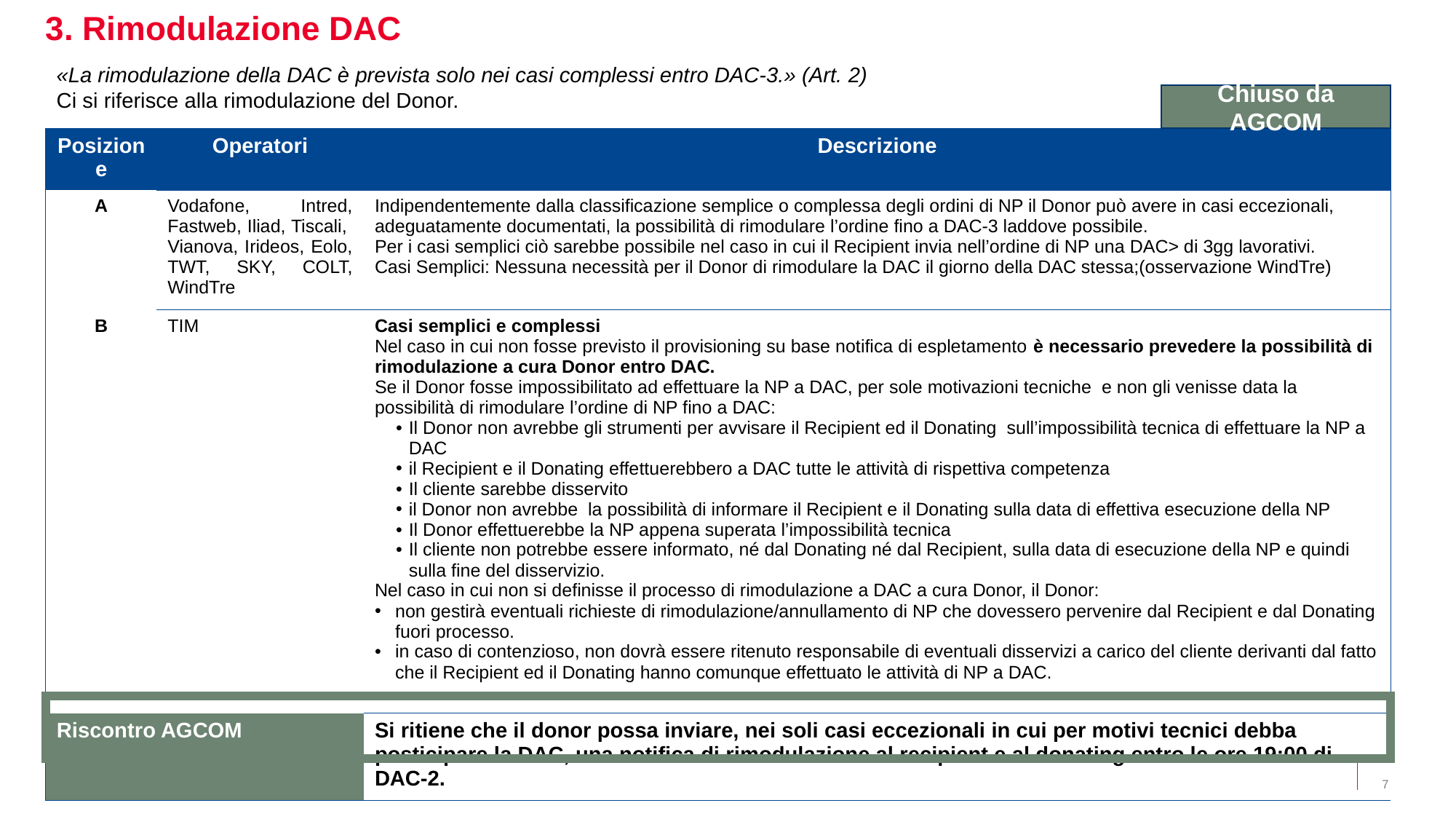

3. Rimodulazione DAC

«La rimodulazione della DAC è prevista solo nei casi complessi entro DAC-3.» (Art. 2)
Ci si riferisce alla rimodulazione del Donor.
Chiuso da AGCOM
| Posizione | Operatori | Descrizione |
| --- | --- | --- |
| A | Vodafone, Intred, Fastweb, Iliad, Tiscali, Vianova, Irideos, Eolo, TWT, SKY, COLT, WindTre | Indipendentemente dalla classificazione semplice o complessa degli ordini di NP il Donor può avere in casi eccezionali, adeguatamente documentati, la possibilità di rimodulare l’ordine fino a DAC-3 laddove possibile. Per i casi semplici ciò sarebbe possibile nel caso in cui il Recipient invia nell’ordine di NP una DAC> di 3gg lavorativi. Casi Semplici: Nessuna necessità per il Donor di rimodulare la DAC il giorno della DAC stessa;(osservazione WindTre) |
| B | TIM | Casi semplici e complessi Nel caso in cui non fosse previsto il provisioning su base notifica di espletamento è necessario prevedere la possibilità di rimodulazione a cura Donor entro DAC. Se il Donor fosse impossibilitato ad effettuare la NP a DAC, per sole motivazioni tecniche e non gli venisse data la possibilità di rimodulare l’ordine di NP fino a DAC: Il Donor non avrebbe gli strumenti per avvisare il Recipient ed il Donating sull’impossibilità tecnica di effettuare la NP a DAC il Recipient e il Donating effettuerebbero a DAC tutte le attività di rispettiva competenza Il cliente sarebbe disservito il Donor non avrebbe la possibilità di informare il Recipient e il Donating sulla data di effettiva esecuzione della NP Il Donor effettuerebbe la NP appena superata l’impossibilità tecnica Il cliente non potrebbe essere informato, né dal Donating né dal Recipient, sulla data di esecuzione della NP e quindi sulla fine del disservizio. Nel caso in cui non si definisse il processo di rimodulazione a DAC a cura Donor, il Donor: non gestirà eventuali richieste di rimodulazione/annullamento di NP che dovessero pervenire dal Recipient e dal Donating fuori processo. in caso di contenzioso, non dovrà essere ritenuto responsabile di eventuali disservizi a carico del cliente derivanti dal fatto che il Recipient ed il Donating hanno comunque effettuato le attività di NP a DAC. |
| Riscontro AGCOM |  | Si ritiene che il donor possa inviare, nei soli casi eccezionali in cui per motivi tecnici debba posticipare la DAC, una notifica di rimodulazione al recipient e al donating entro le ore 19:00 di DAC-2. |